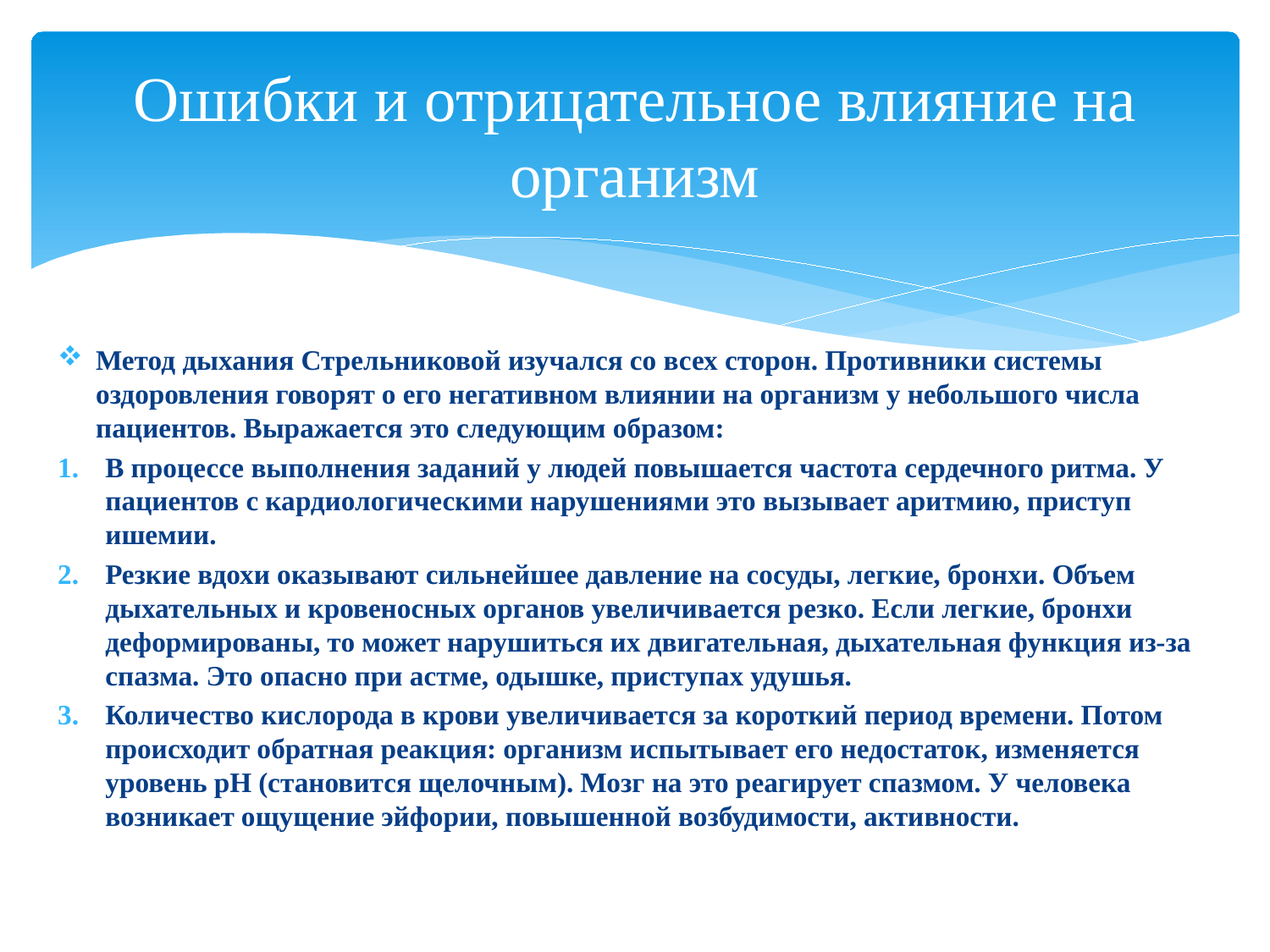

# Ошибки и отрицательное влияние на организм
Метод дыхания Стрельниковой изучался со всех сторон. Противники системы оздоровления говорят о его негативном влиянии на организм у небольшого числа пациентов. Выражается это следующим образом:
В процессе выполнения заданий у людей повышается частота сердечного ритма. У пациентов с кардиологическими нарушениями это вызывает аритмию, приступ ишемии.
Резкие вдохи оказывают сильнейшее давление на сосуды, легкие, бронхи. Объем дыхательных и кровеносных органов увеличивается резко. Если легкие, бронхи деформированы, то может нарушиться их двигательная, дыхательная функция из-за спазма. Это опасно при астме, одышке, приступах удушья.
Количество кислорода в крови увеличивается за короткий период времени. Потом происходит обратная реакция: организм испытывает его недостаток, изменяется уровень рН (становится щелочным). Мозг на это реагирует спазмом. У человека возникает ощущение эйфории, повышенной возбудимости, активности.